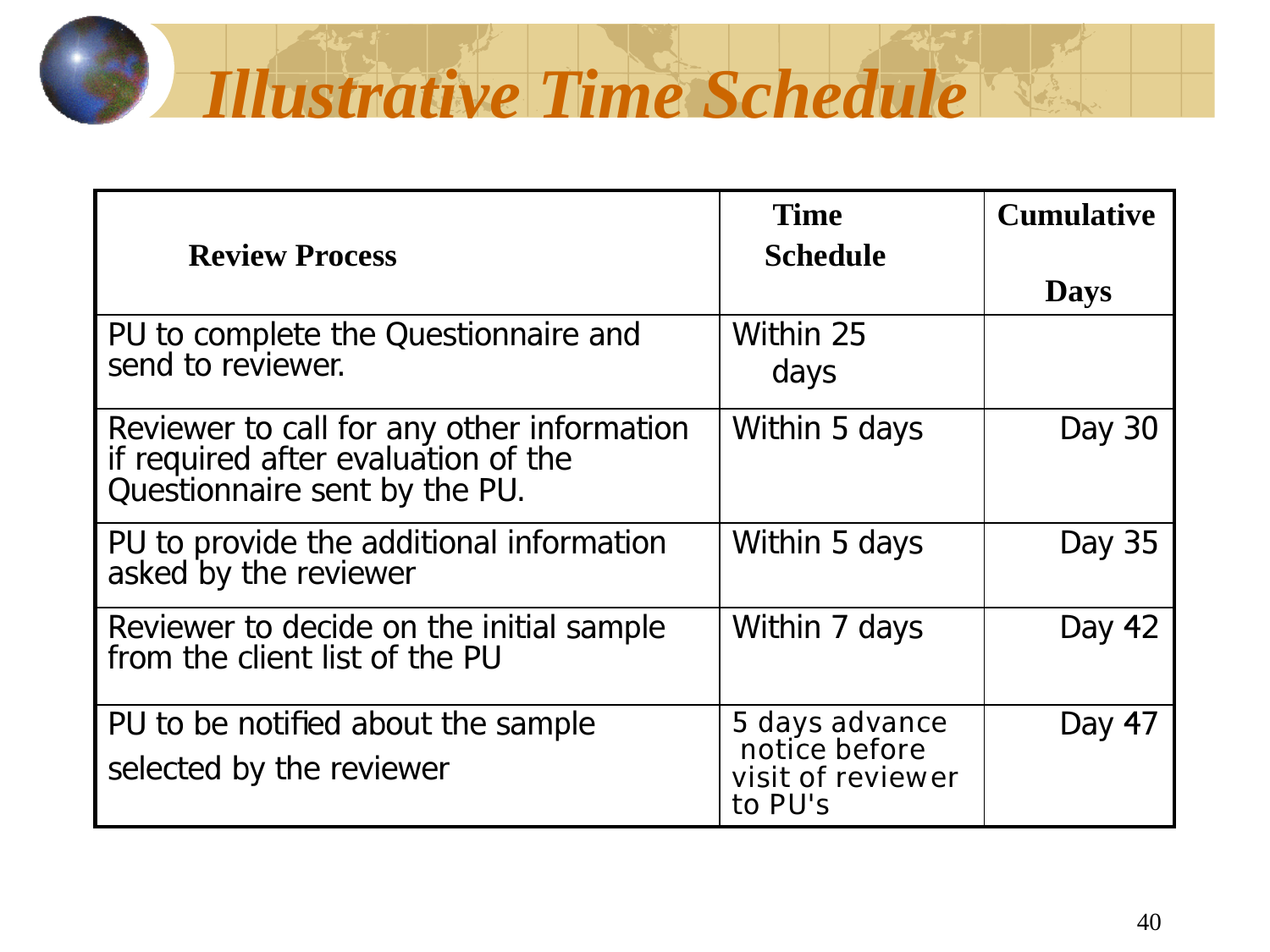

# Illustrative Time Schedule
| Review Process | Time Schedule | Cumulative Days |
| --- | --- | --- |
| PU to complete the Questionnaire and send to reviewer. | Within 25 days |  |
| Reviewer to call for any other information if required after evaluation of the Questionnaire sent by the PU. | Within 5 days | Day 30 |
| PU to provide the additional information asked by the reviewer | Within 5 days | Day 35 |
| Reviewer to decide on the initial sample from the client list of the PU | Within 7 days | Day 42 |
| PU to be notified about the sample selected by the reviewer | 5 days advance notice before visit of reviewer to PU's | Day 47 |
40